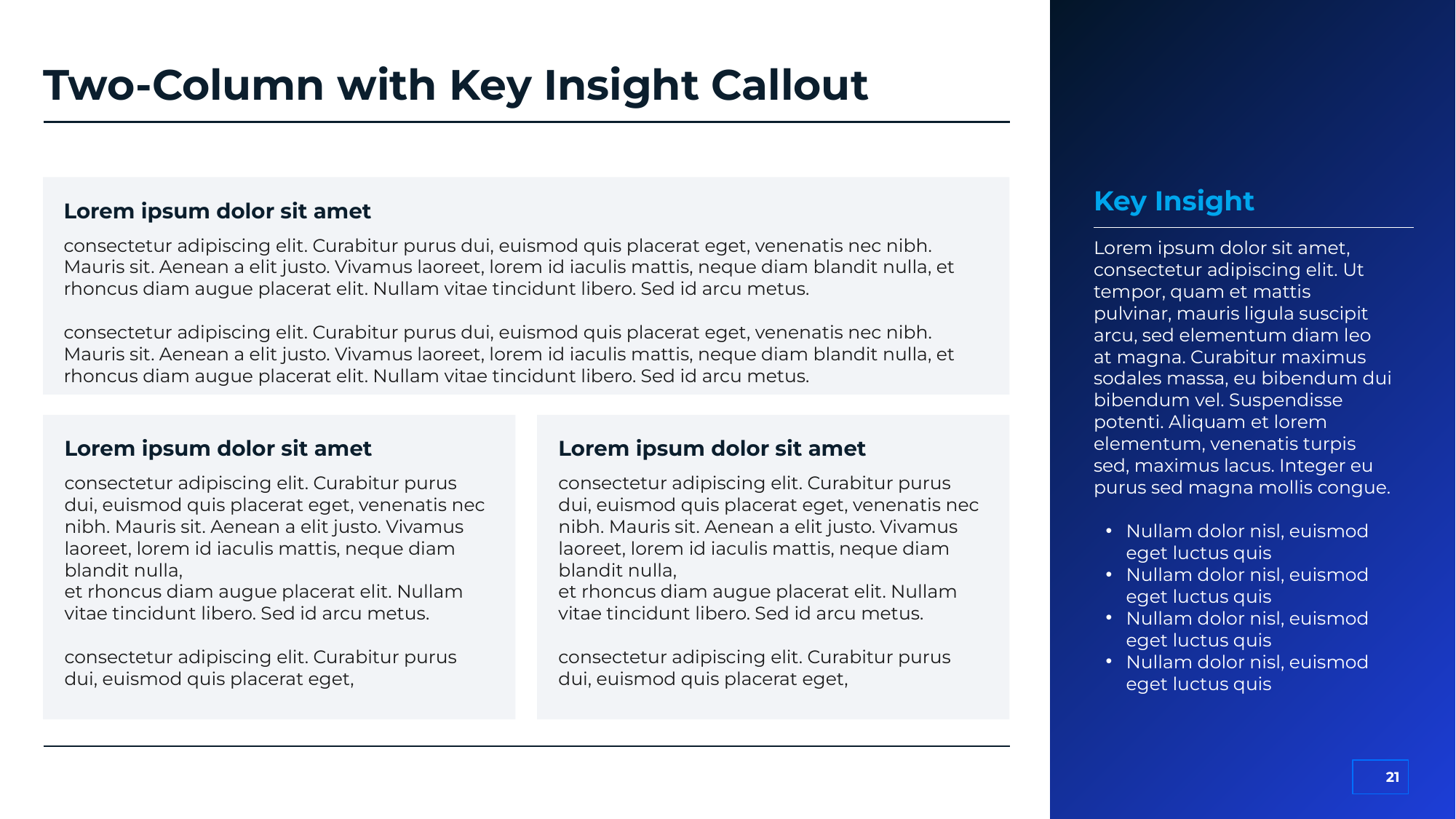

# Two-Column with Key Insight Callout

Key Insight
Lorem ipsum dolor sit amet
consectetur adipiscing elit. Curabitur purus dui, euismod quis placerat eget, venenatis nec nibh. Mauris sit. Aenean a elit justo. Vivamus laoreet, lorem id iaculis mattis, neque diam blandit nulla, et rhoncus diam augue placerat elit. Nullam vitae tincidunt libero. Sed id arcu metus.

consectetur adipiscing elit. Curabitur purus dui, euismod quis placerat eget, venenatis nec nibh. Mauris sit. Aenean a elit justo. Vivamus laoreet, lorem id iaculis mattis, neque diam blandit nulla, et rhoncus diam augue placerat elit. Nullam vitae tincidunt libero. Sed id arcu metus.
Lorem ipsum dolor sit amet, consectetur adipiscing elit. Ut tempor, quam et mattis pulvinar, mauris ligula suscipit arcu, sed elementum diam leo at magna. Curabitur maximus sodales massa, eu bibendum dui bibendum vel. Suspendisse potenti. Aliquam et lorem elementum, venenatis turpis sed, maximus lacus. Integer eu purus sed magna mollis congue.

Nullam dolor nisl, euismod eget luctus quis
Nullam dolor nisl, euismod eget luctus quis
Nullam dolor nisl, euismod eget luctus quis
Nullam dolor nisl, euismod eget luctus quis

Lorem ipsum dolor sit amet
Lorem ipsum dolor sit amet
consectetur adipiscing elit. Curabitur purus dui, euismod quis placerat eget, venenatis nec nibh. Mauris sit. Aenean a elit justo. Vivamus laoreet, lorem id iaculis mattis, neque diam blandit nulla,
et rhoncus diam augue placerat elit. Nullam vitae tincidunt libero. Sed id arcu metus.

consectetur adipiscing elit. Curabitur purus dui, euismod quis placerat eget,
consectetur adipiscing elit. Curabitur purus dui, euismod quis placerat eget, venenatis nec nibh. Mauris sit. Aenean a elit justo. Vivamus laoreet, lorem id iaculis mattis, neque diam blandit nulla,
et rhoncus diam augue placerat elit. Nullam vitae tincidunt libero. Sed id arcu metus.

consectetur adipiscing elit. Curabitur purus dui, euismod quis placerat eget,
21